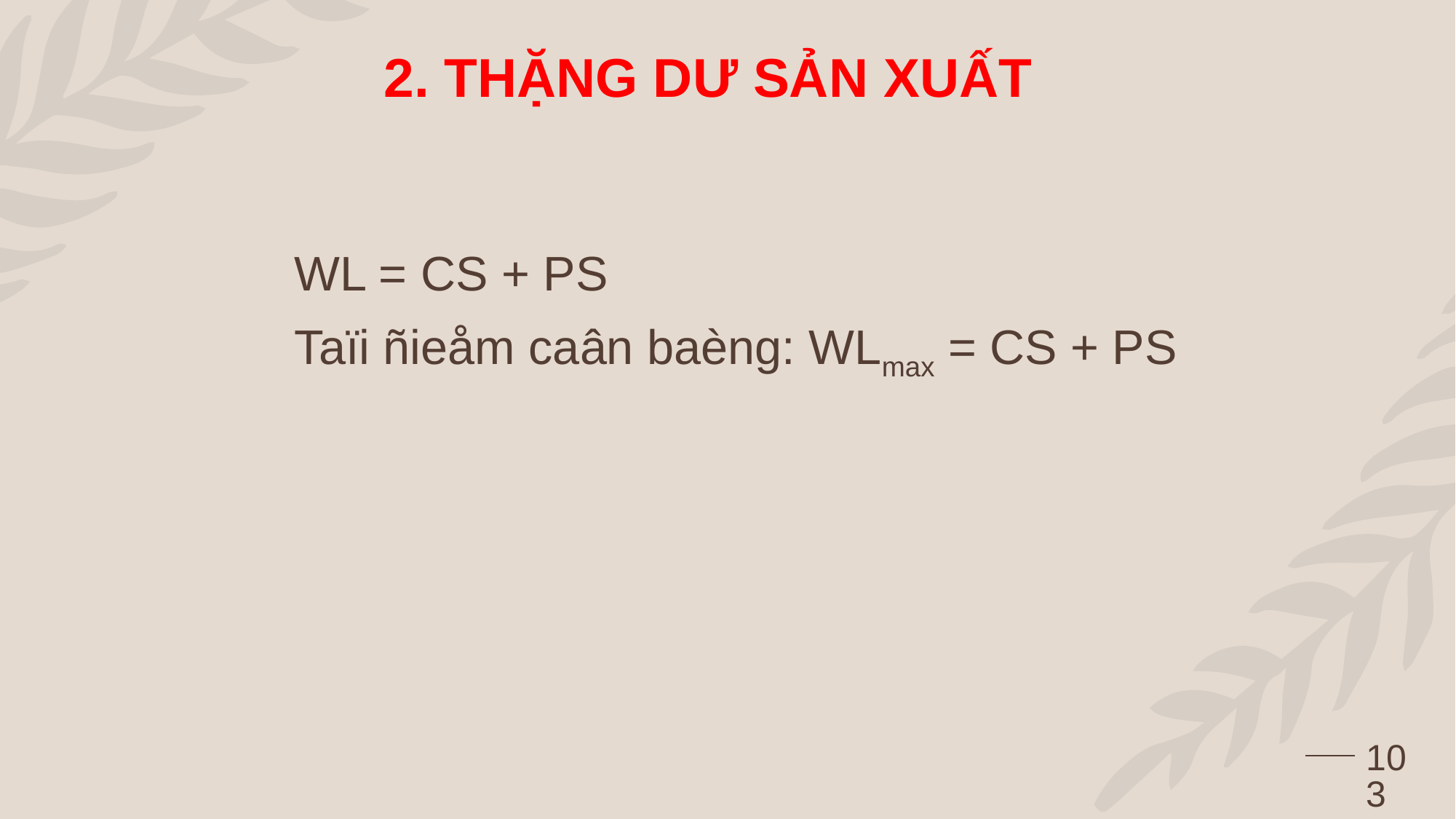

2. THẶNG DƯ SẢN XUẤT
#
WL = CS + PS
Taïi ñieåm caân baèng: WLmax = CS + PS
103